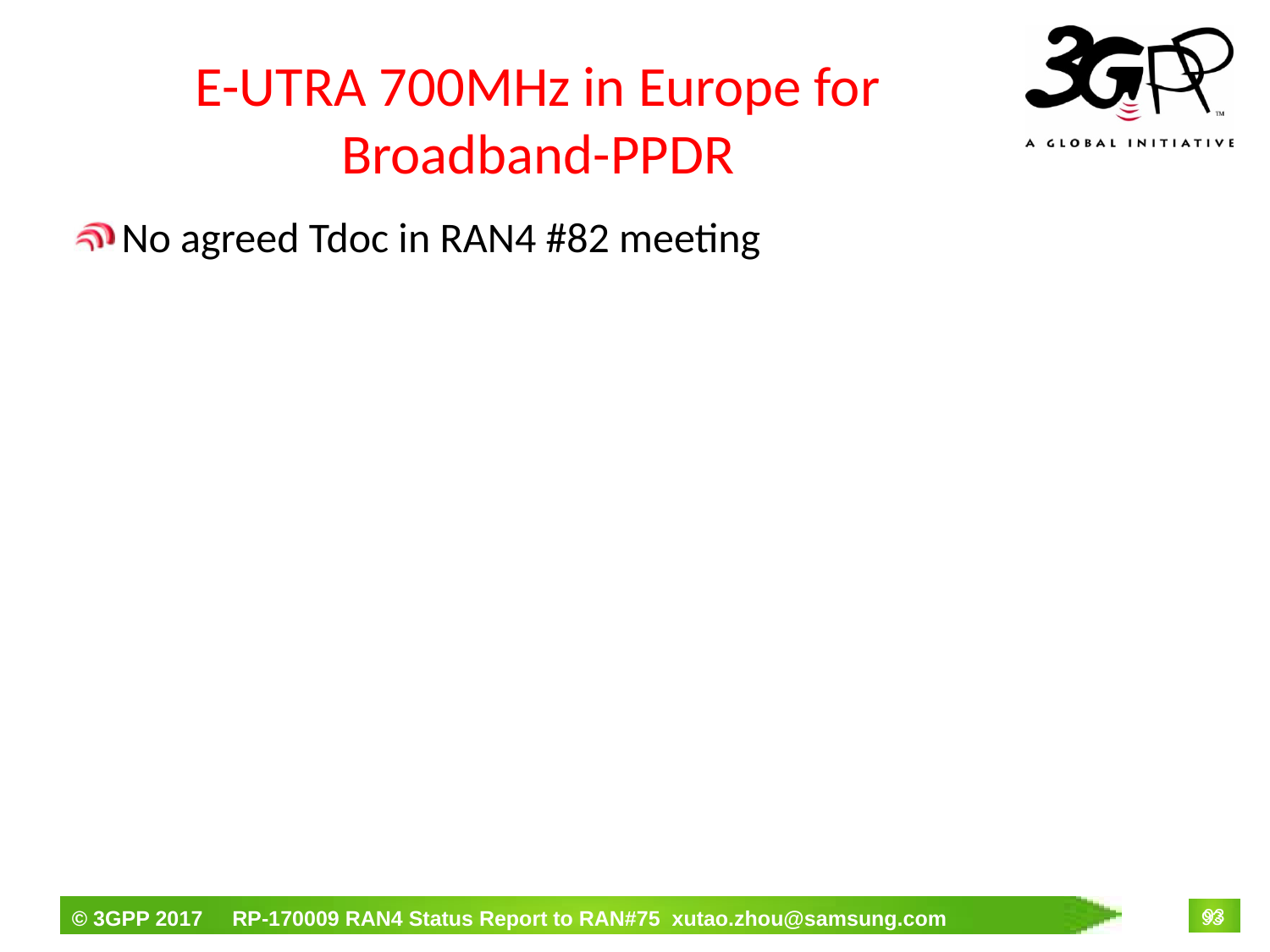

# E-UTRA 700MHz in Europe for Broadband-PPDR
No agreed Tdoc in RAN4 #82 meeting

93